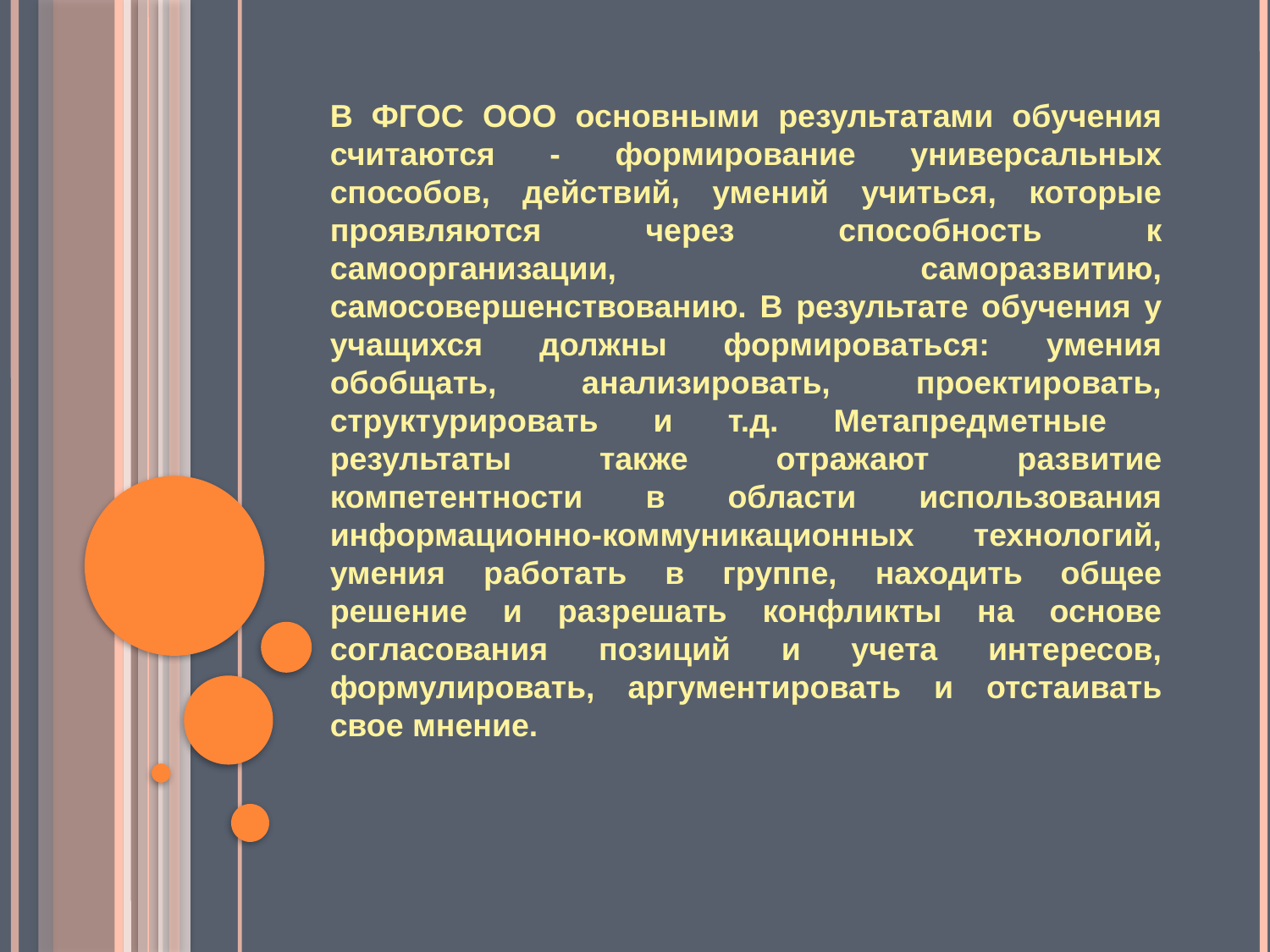

В ФГОС ООО основными результатами обучения считаются - формирование универсальных способов, действий, умений учиться, которые проявляются через способность к самоорганизации, саморазвитию, самосовершенствованию. В результате обучения у учащихся должны формироваться: умения обобщать, анализировать, проектировать, структурировать и т.д. Метапредметные  результаты также отражают развитие компетентности в области использования информационно-коммуникационных технологий, умения работать в группе, находить общее решение и разрешать конфликты на основе согласования позиций и учета интересов, формулировать, аргументировать и отстаивать свое мнение.